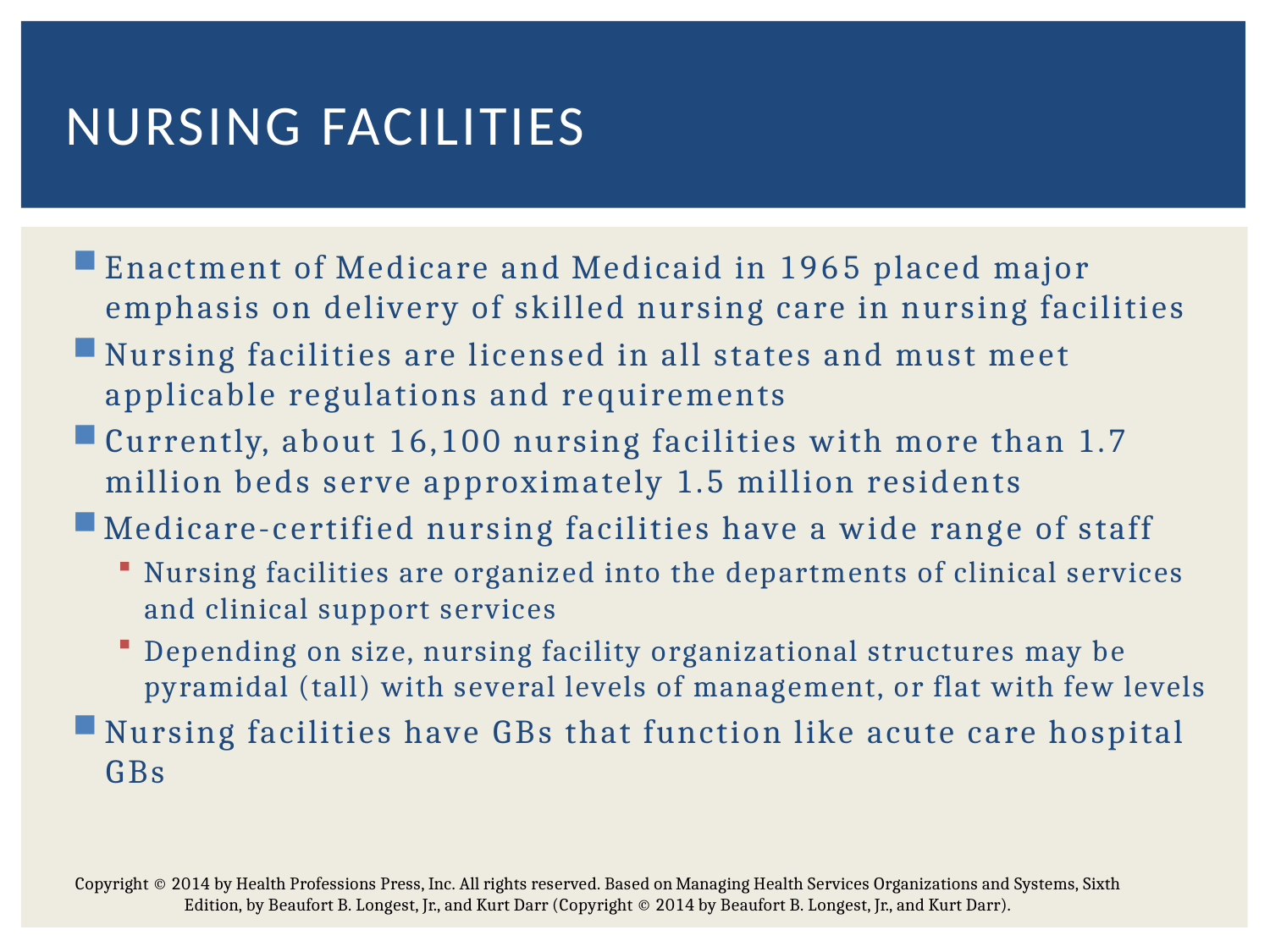

# Nursing Facilities
Enactment of Medicare and Medicaid in 1965 placed major emphasis on delivery of skilled nursing care in nursing facilities
Nursing facilities are licensed in all states and must meet applicable regulations and requirements
Currently, about 16,100 nursing facilities with more than 1.7 million beds serve approximately 1.5 million residents
Medicare-certified nursing facilities have a wide range of staff
Nursing facilities are organized into the departments of clinical services and clinical support services
Depending on size, nursing facility organizational structures may be pyramidal (tall) with several levels of management, or flat with few levels
Nursing facilities have GBs that function like acute care hospital GBs
Copyright © 2014 by Health Professions Press, Inc. All rights reserved. Based on Managing Health Services Organizations and Systems, Sixth Edition, by Beaufort B. Longest, Jr., and Kurt Darr (Copyright © 2014 by Beaufort B. Longest, Jr., and Kurt Darr).